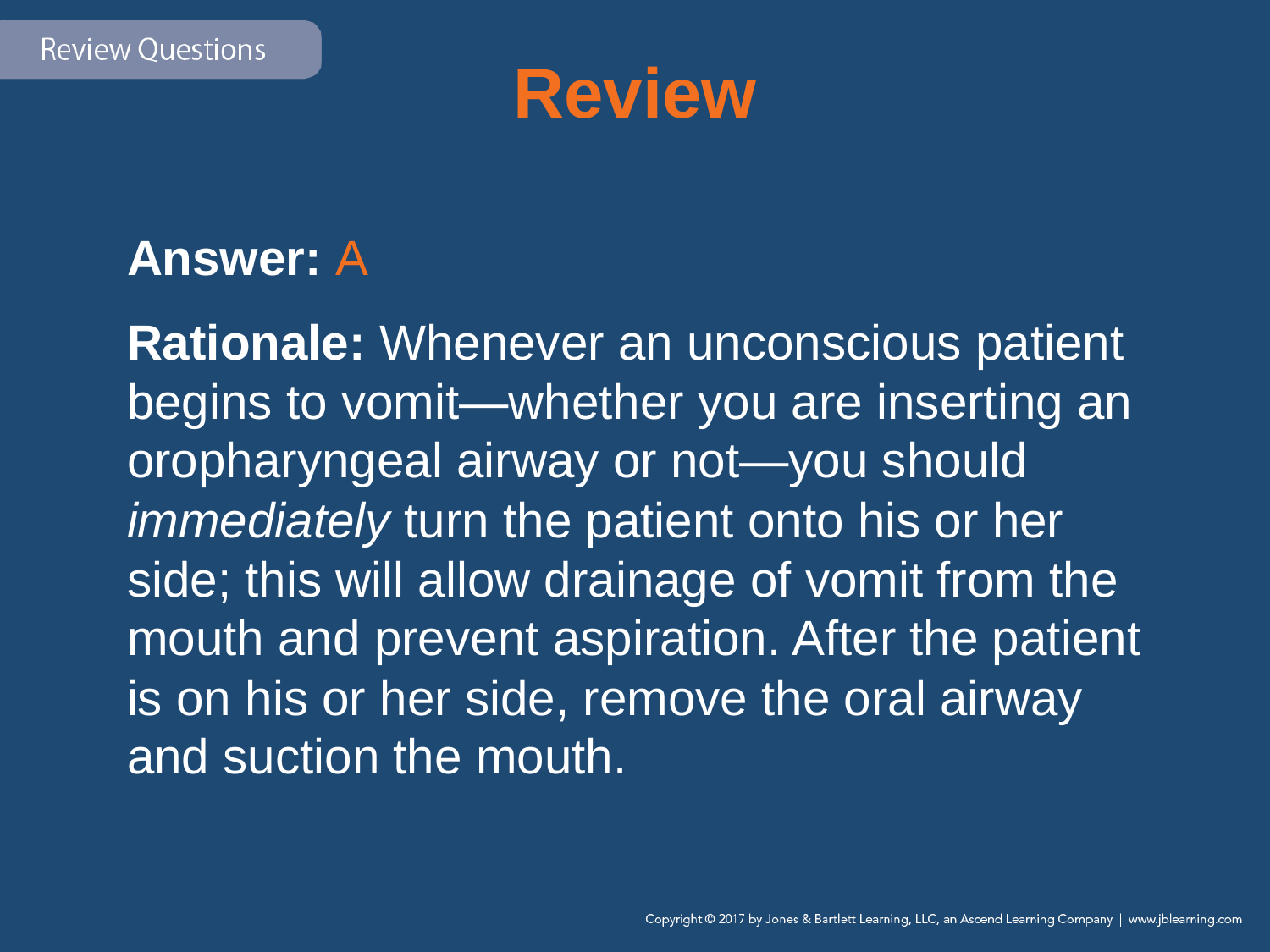

# Review
Answer: A
Rationale: Whenever an unconscious patient begins to vomit—whether you are inserting an oropharyngeal airway or not—you should immediately turn the patient onto his or her side; this will allow drainage of vomit from the mouth and prevent aspiration. After the patient is on his or her side, remove the oral airway and suction the mouth.